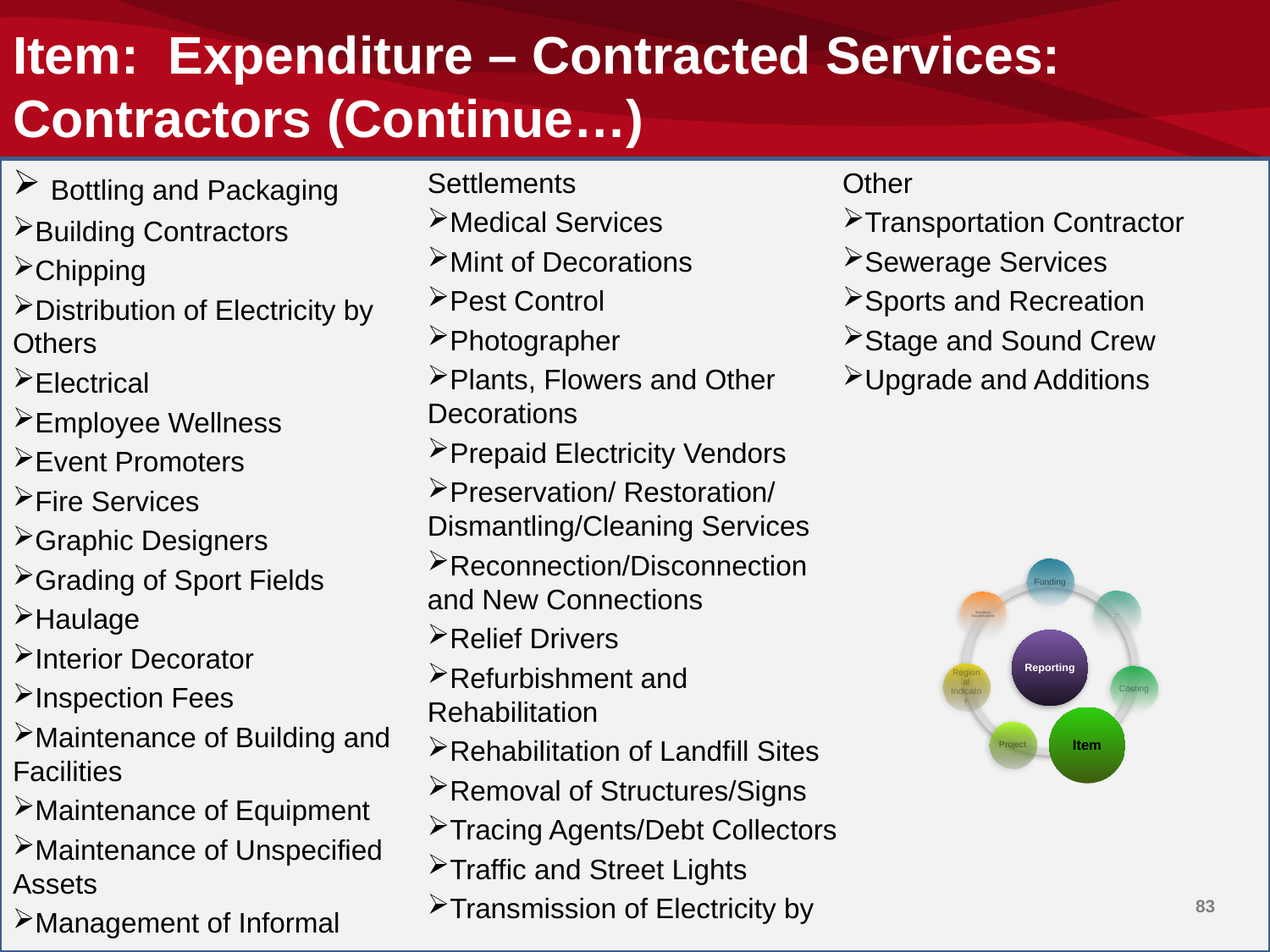

# Item:  Expenditure – Contracted Services:  Contractors (Continue…)
 Bottling and Packaging
Building Contractors
Chipping
Distribution of Electricity by Others
Electrical
Employee Wellness
Event Promoters
Fire Services
Graphic Designers
Grading of Sport Fields
Haulage
Interior Decorator
Inspection Fees
Maintenance of Building and Facilities
Maintenance of Equipment
Maintenance of Unspecified Assets
Management of Informal Settlements
Medical Services
Mint of Decorations
Pest Control
Photographer
Plants, Flowers and Other Decorations
Prepaid Electricity Vendors
Preservation/ Restoration/ Dismantling/Cleaning Services
Reconnection/Disconnection and New Connections
Relief Drivers
Refurbishment and Rehabilitation
Rehabilitation of Landfill Sites
Removal of Structures/Signs
Tracing Agents/Debt Collectors
Traffic and Street Lights
Transmission of Electricity by Other
Transportation Contractor
Sewerage Services
Sports and Recreation
Stage and Sound Crew
Upgrade and Additions

Reporting
Funding
Function
Costing
Item
Project
Regional Indicator
Standard Classification
83